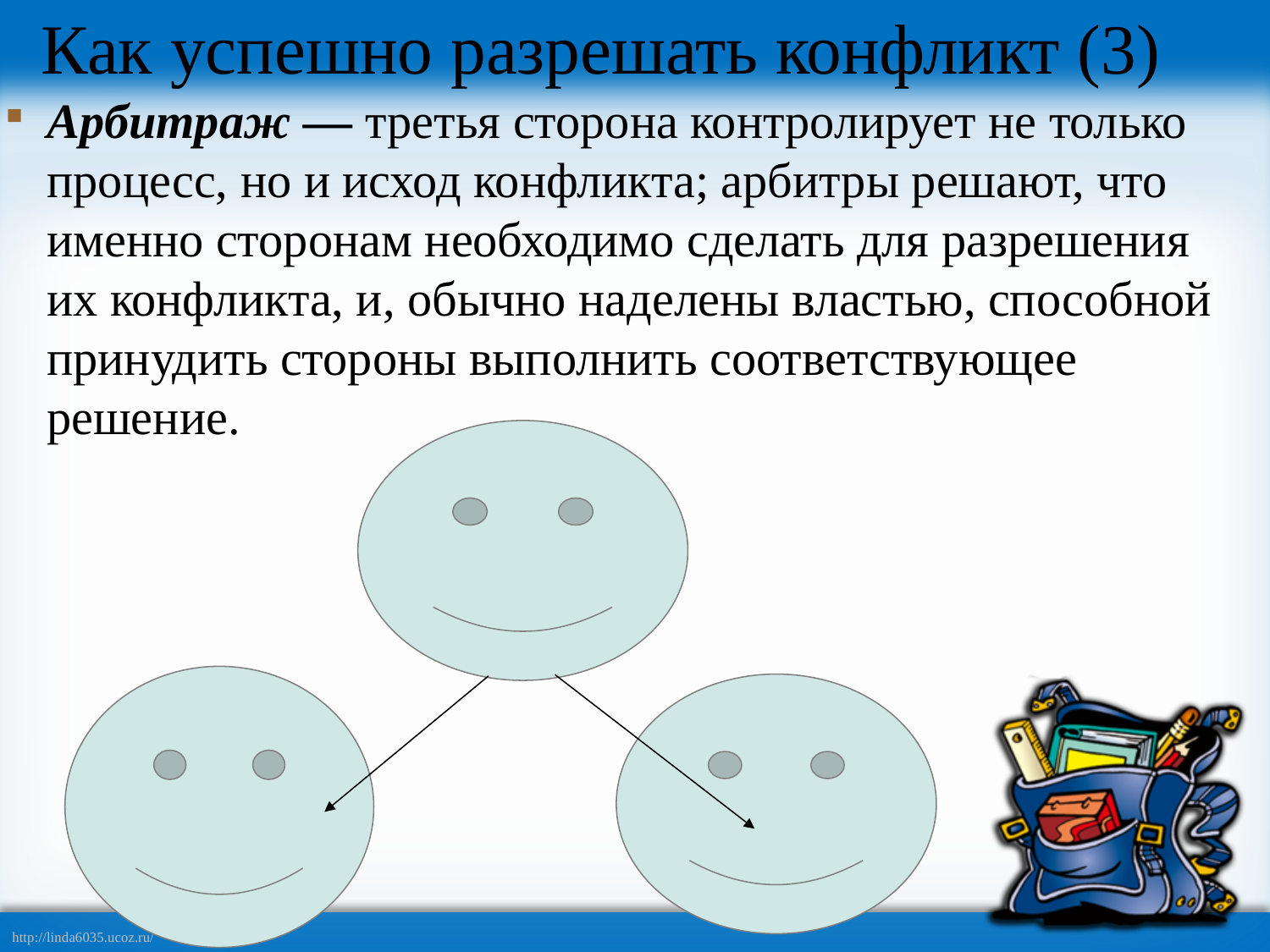

# Как успешно разрешать конфликт (3)
Арбитраж — третья сторона контролирует не только процесс, но и исход конфликта; арбитры решают, что именно сторонам необходимо сделать для разрешения их конфликта, и, обычно наделены властью, способной принудить стороны выполнить соответствующее решение.